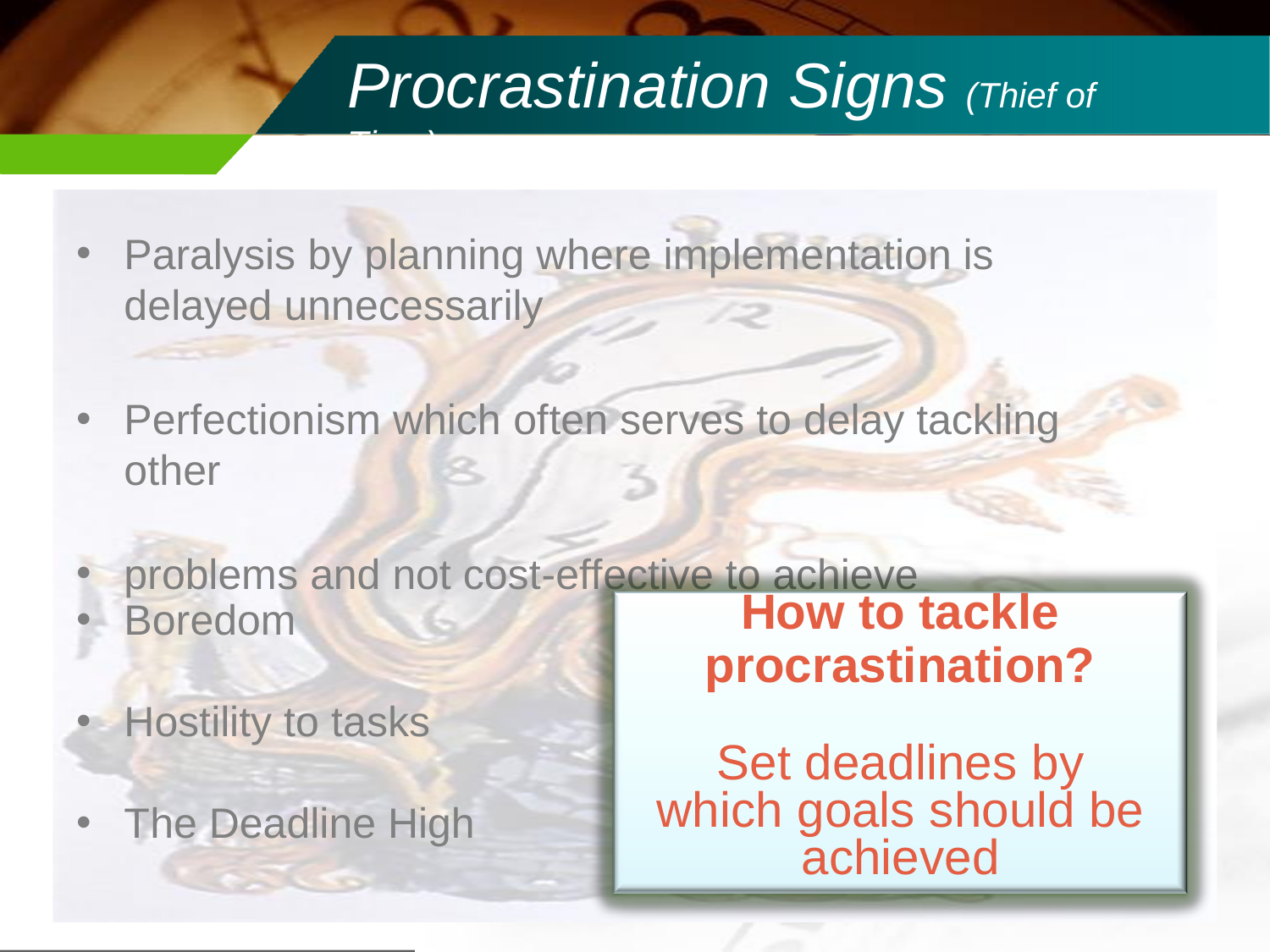

# Procrastination Signs (Thief of Time)

Paralysis by planning where implementation is delayed unnecessarily

Perfectionism which often serves to delay tackling other

problems and not cost-effective to achieve

How to tackle
procrastination?

Set deadlines by which goals should be achieved
Boredom
Hostility to tasks
The Deadline High